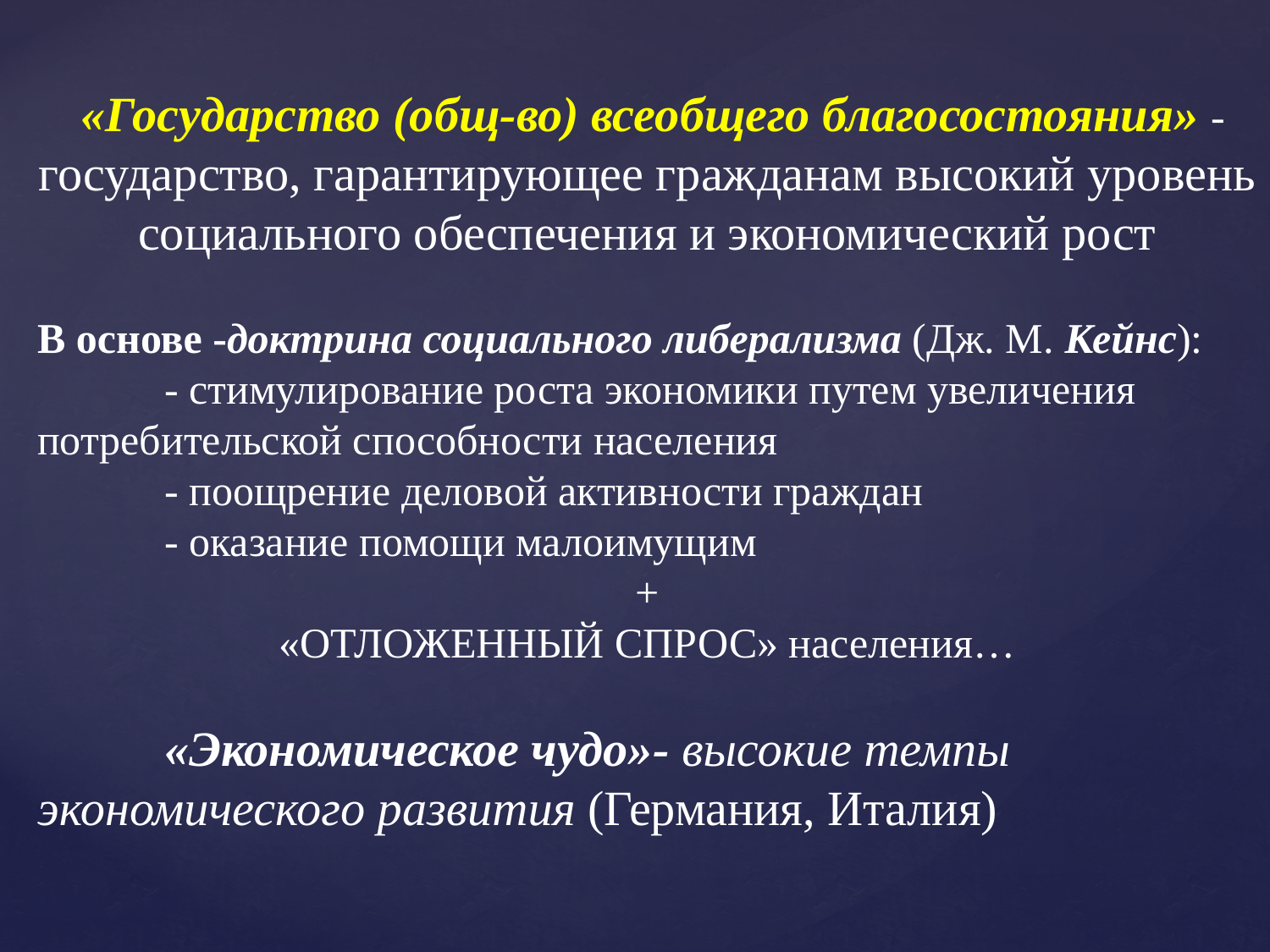

«Государство (общ-во) всеобщего благосостояния» - государство, гарантирующее гражданам высокий уровень социального обеспечения и экономический рост

В основе -доктрина социального либерализма (Дж. М. Кейнс):
	- стимулирование роста экономики путем увеличения потребительской способности населения
	- поощрение деловой активности граждан
	- оказание помощи малоимущим
+
«ОТЛОЖЕННЫЙ СПРОС» населения…

	«Экономическое чудо»- высокие темпы экономического развития (Германия, Италия)